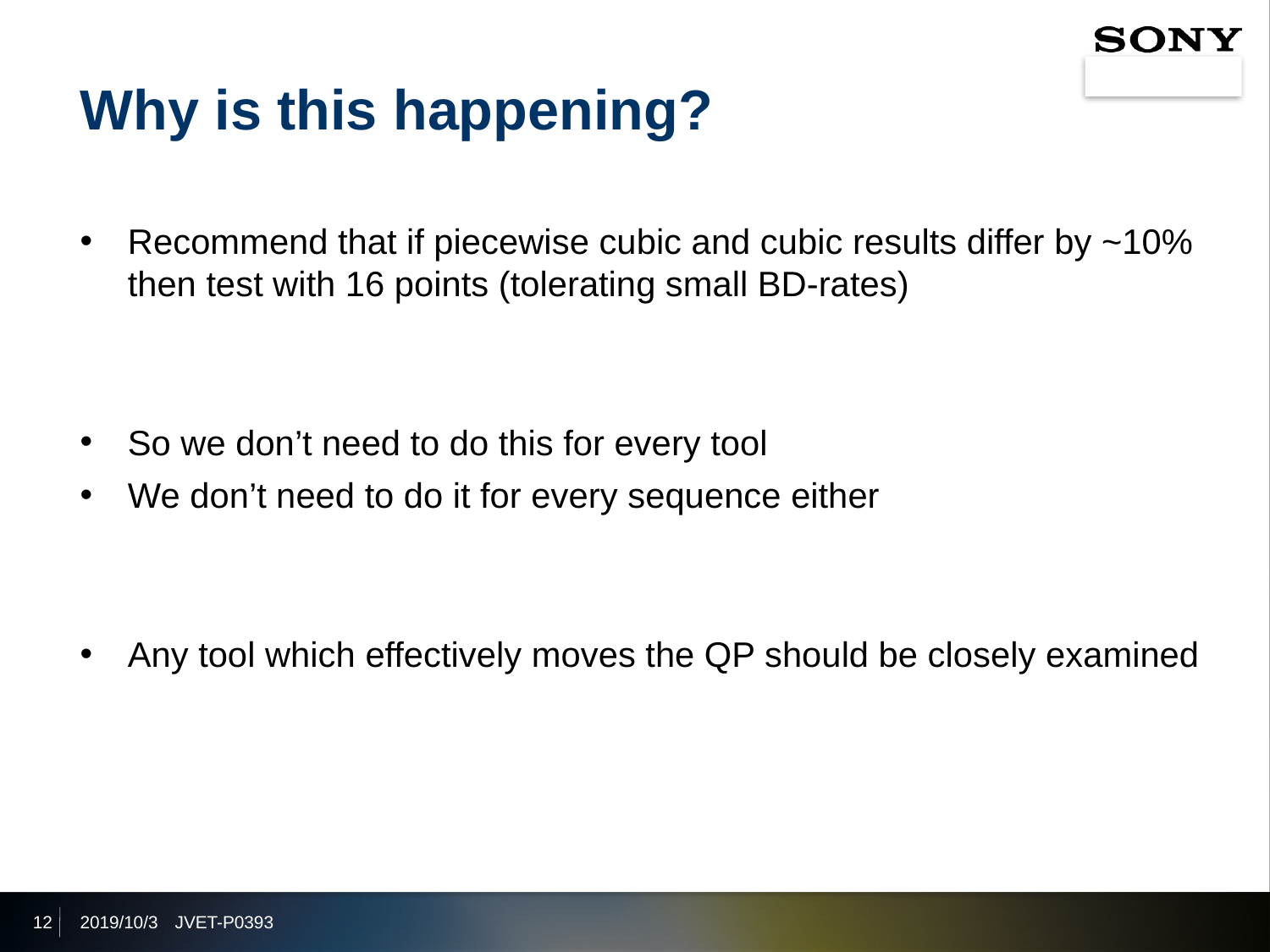

# Why is this happening?

Recommend that if piecewise cubic and cubic results differ by ~10%
then test with 16 points (tolerating small BD-rates)

So we don’t need to do this for every tool
We don’t need to do it for every sequence either

Any tool which effectively moves the QP should be closely examined
12
2019/10/3
JVET-P0393